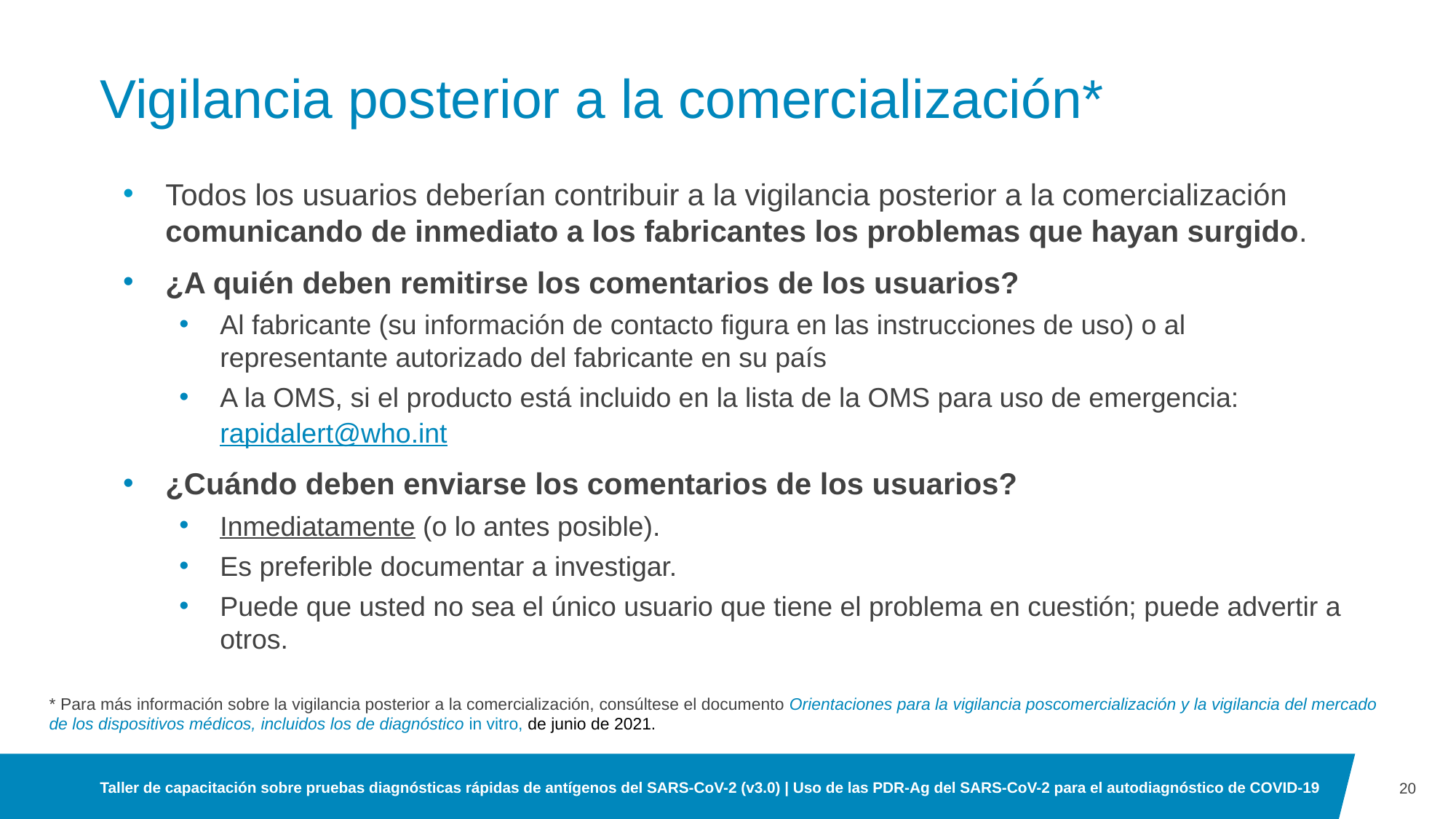

# Vigilancia posterior a la comercialización*
Todos los usuarios deberían contribuir a la vigilancia posterior a la comercialización comunicando de inmediato a los fabricantes los problemas que hayan surgido.
¿A quién deben remitirse los comentarios de los usuarios?
Al fabricante (su información de contacto figura en las instrucciones de uso) o al representante autorizado del fabricante en su país
A la OMS, si el producto está incluido en la lista de la OMS para uso de emergencia: rapidalert@who.int
¿Cuándo deben enviarse los comentarios de los usuarios?
Inmediatamente (o lo antes posible).
Es preferible documentar a investigar.
Puede que usted no sea el único usuario que tiene el problema en cuestión; puede advertir a otros.
* Para más información sobre la vigilancia posterior a la comercialización, consúltese el documento Orientaciones para la vigilancia poscomercialización y la vigilancia del mercado de los dispositivos médicos, incluidos los de diagnóstico in vitro, de junio de 2021.
20
Taller de capacitación sobre pruebas diagnósticas rápidas de antígenos del SARS-CoV-2 (v3.0) | Uso de las PDR-Ag del SARS-CoV-2 para el autodiagnóstico de COVID-19